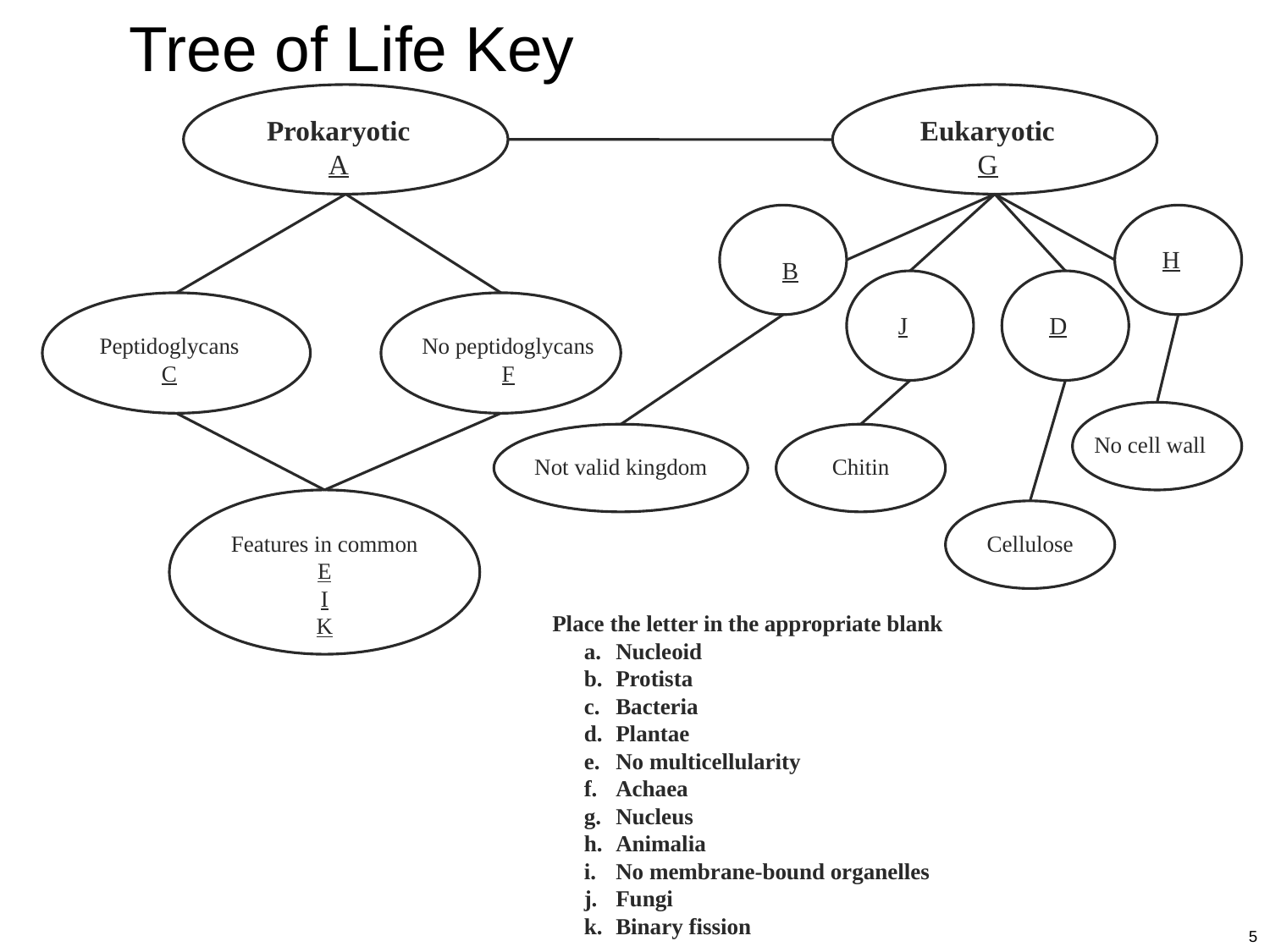

Tree of Life Key

Prokaryotic
A

Eukaryotic
G

H
B

J
D
Peptidoglycans
C
No peptidoglycans
F

No cell wall
Not valid kingdom
Chitin

Features in common
E
I
K
Cellulose
	Place the letter in the appropriate blank
Nucleoid
Protista
Bacteria
Plantae
No multicellularity
Achaea
Nucleus
Animalia
No membrane-bound organelles
Fungi
Binary fission
5